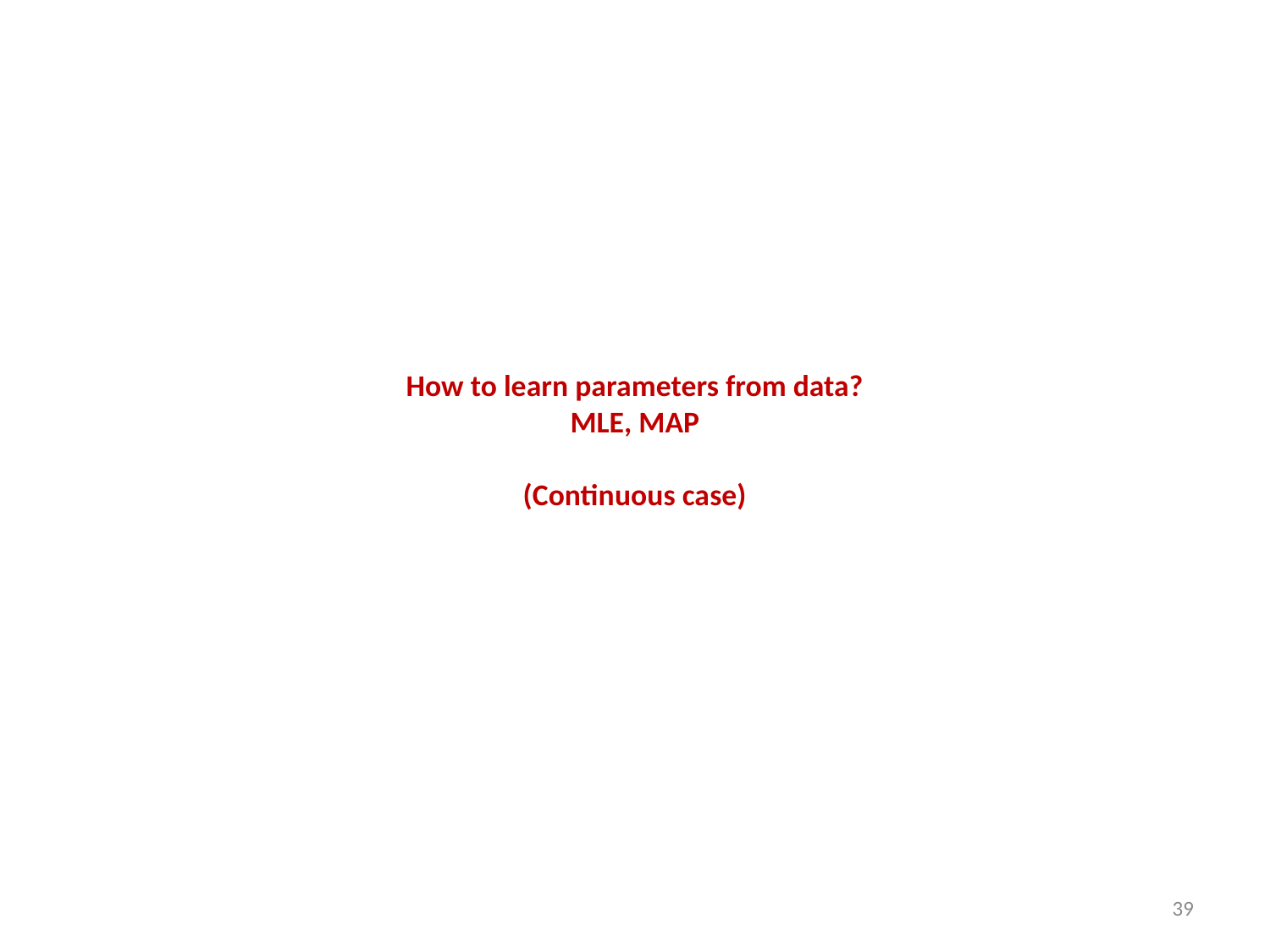

# How to learn parameters from data? MLE, MAP (Continuous case)
39